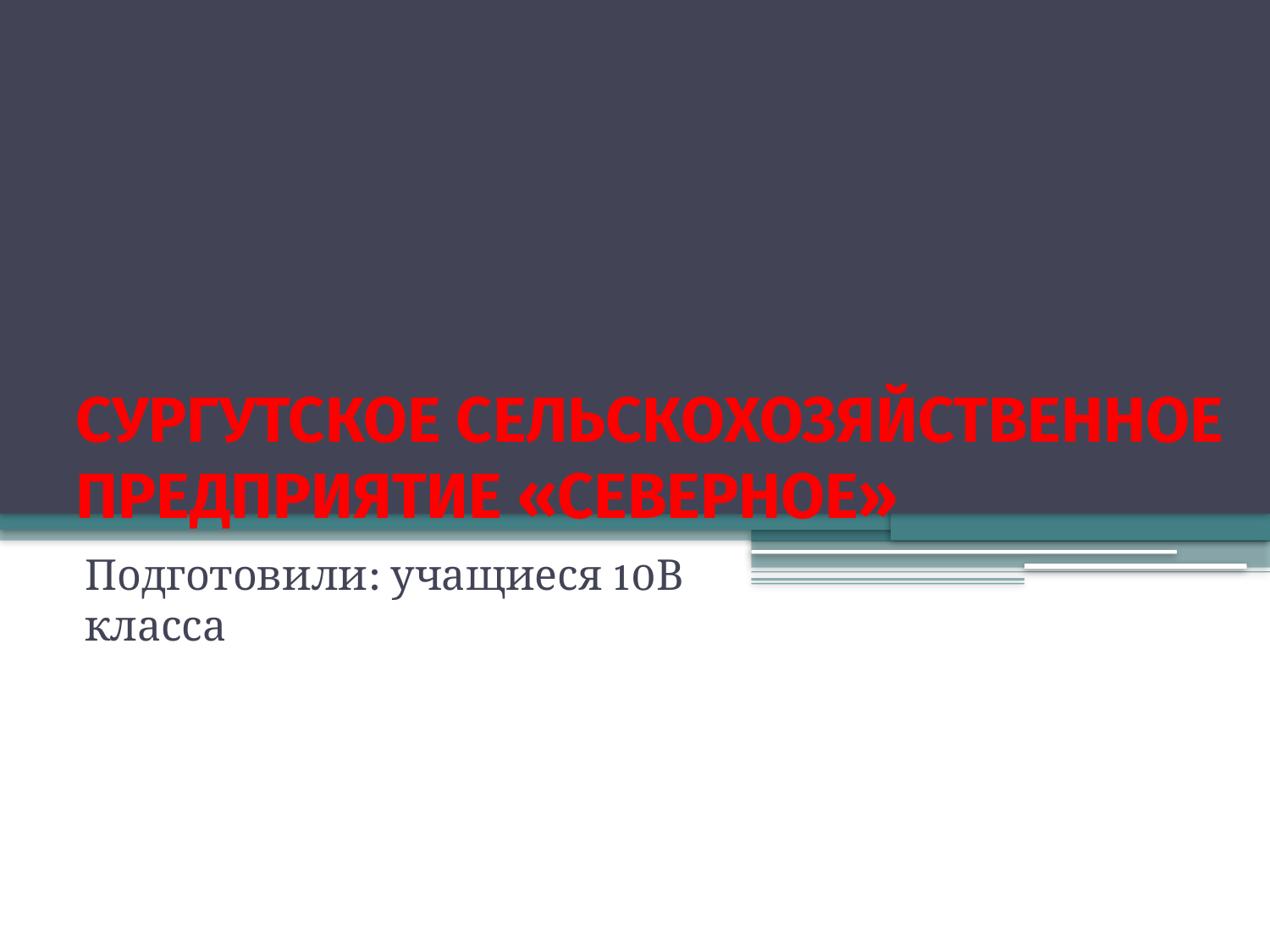

# СУРГУТСКОЕ СЕЛЬСКОХОЗЯЙСТВЕННОЕ ПРЕДПРИЯТИЕ «СЕВЕРНОЕ»
Подготовили: учащиеся 10В класса